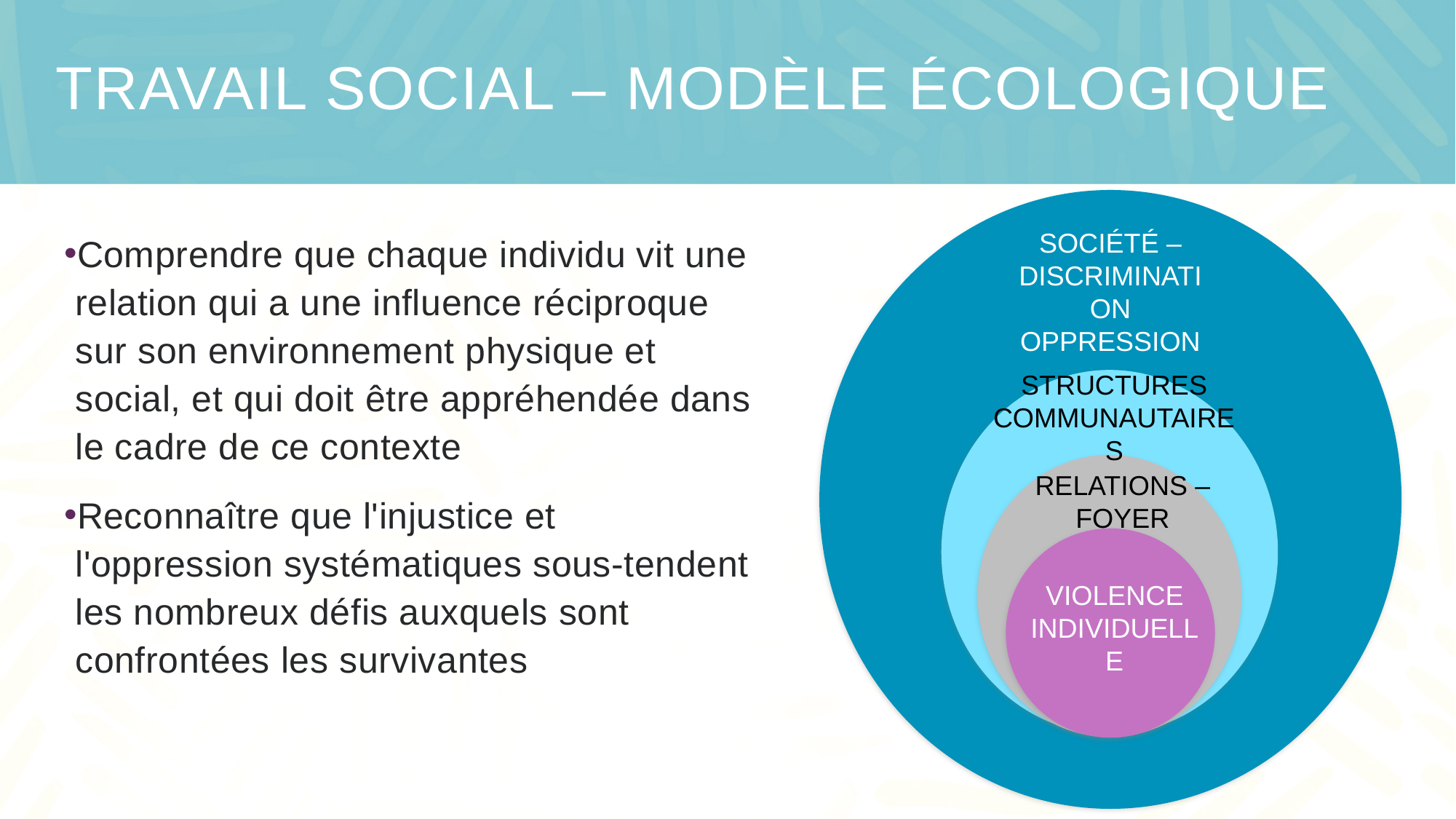

# Travail social – Modèle écologique

Comprendre que chaque individu vit une relation qui a une influence réciproque sur son environnement physique et social, et qui doit être appréhendée dans le cadre de ce contexte
Reconnaître que l'injustice et l'oppression systématiques sous-tendent les nombreux défis auxquels sont confrontées les survivantes
Société – Discrimination
Oppression

STRUCTURES communautaires

Relations – Foyer

Violence individuelle